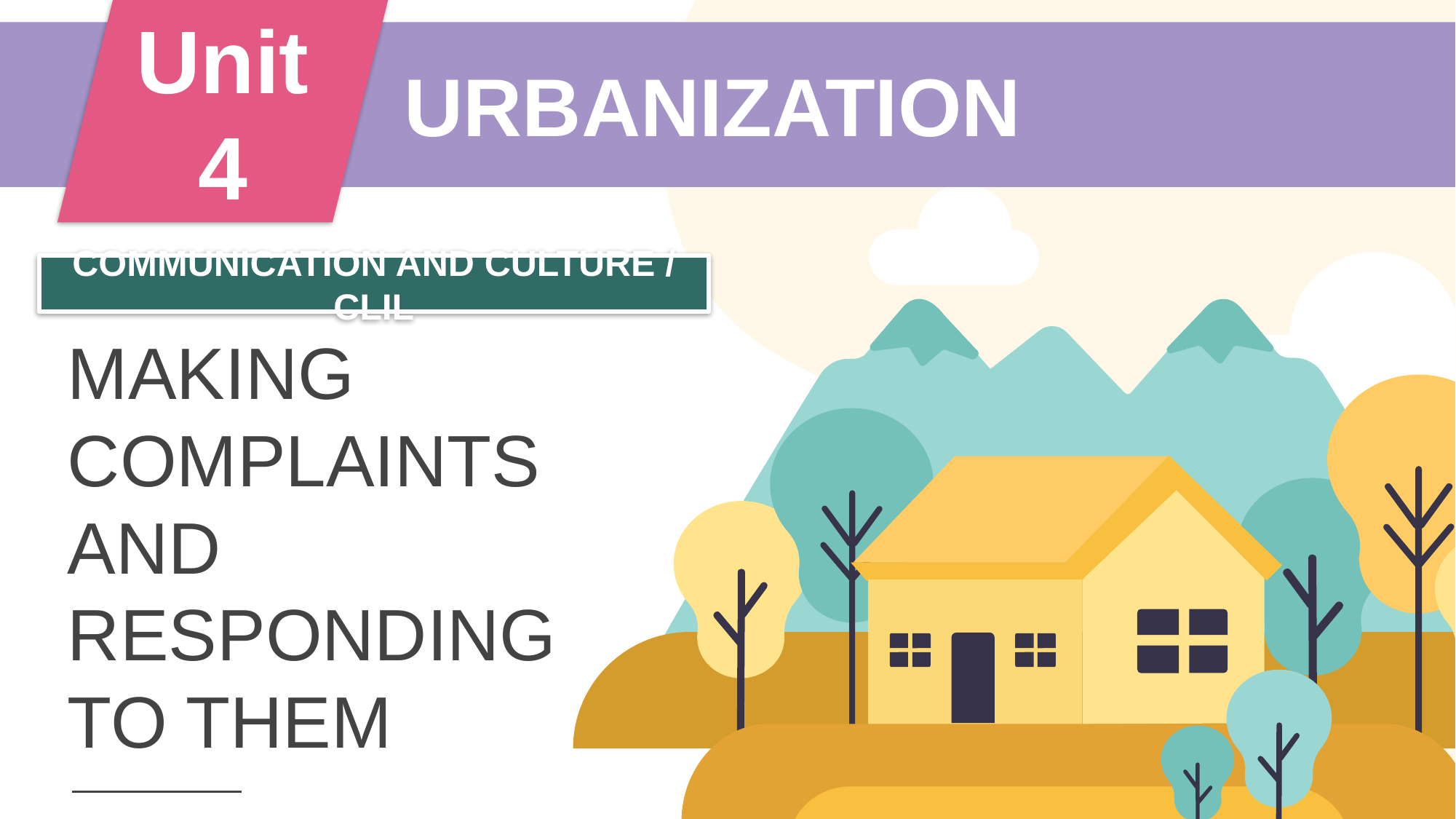

Unit 4

urbanization

COMMUNICATION AND CULTURE / CLIL

# MAKING COMPLAINTS AND RESPONDING TO THEM

Here is where your presentation begins